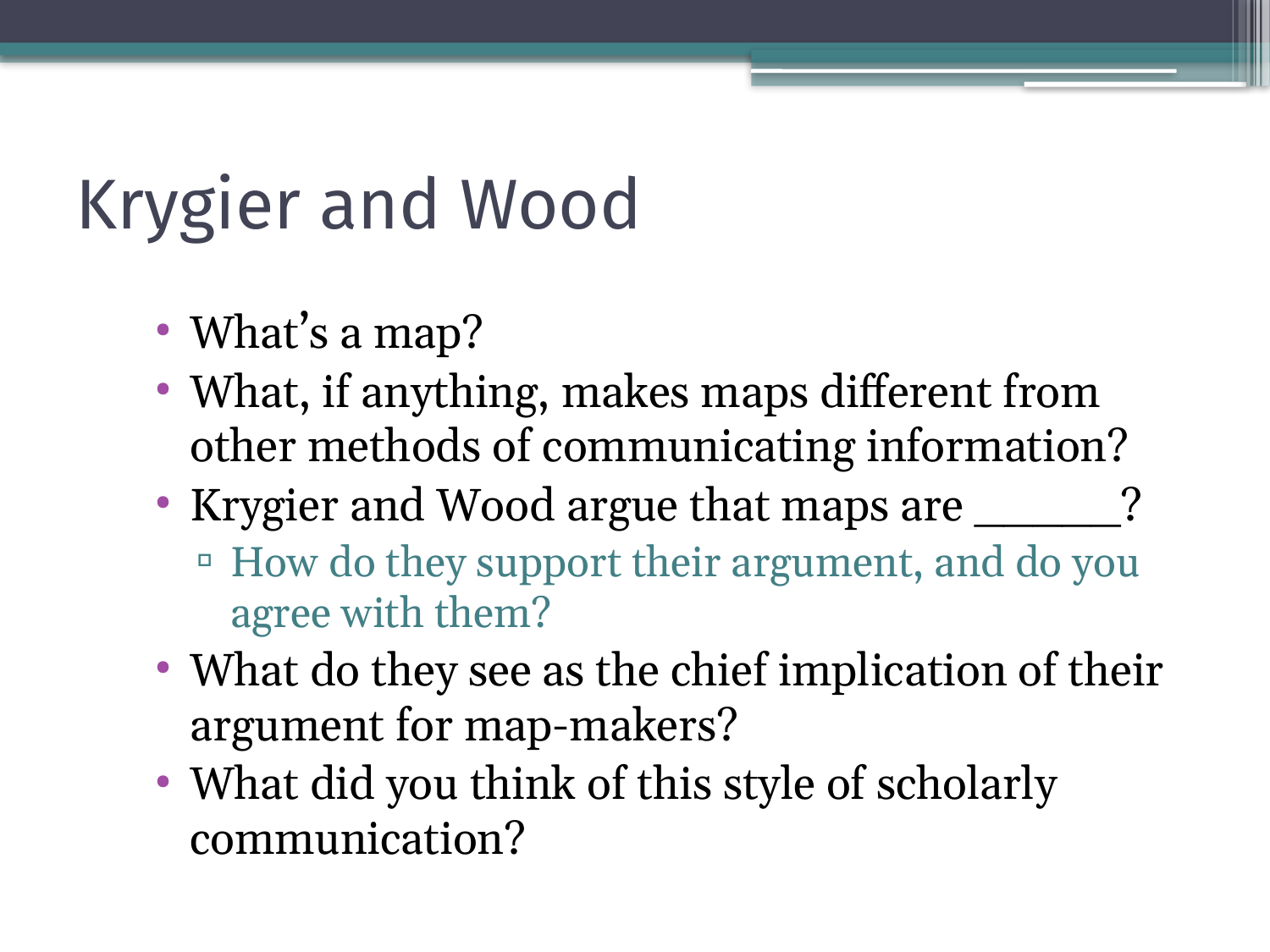

# Krygier and Wood
What’s a map?
What, if anything, makes maps different from other methods of communicating information?
Krygier and Wood argue that maps are _____?
How do they support their argument, and do you agree with them?
What do they see as the chief implication of their argument for map-makers?
What did you think of this style of scholarly communication?